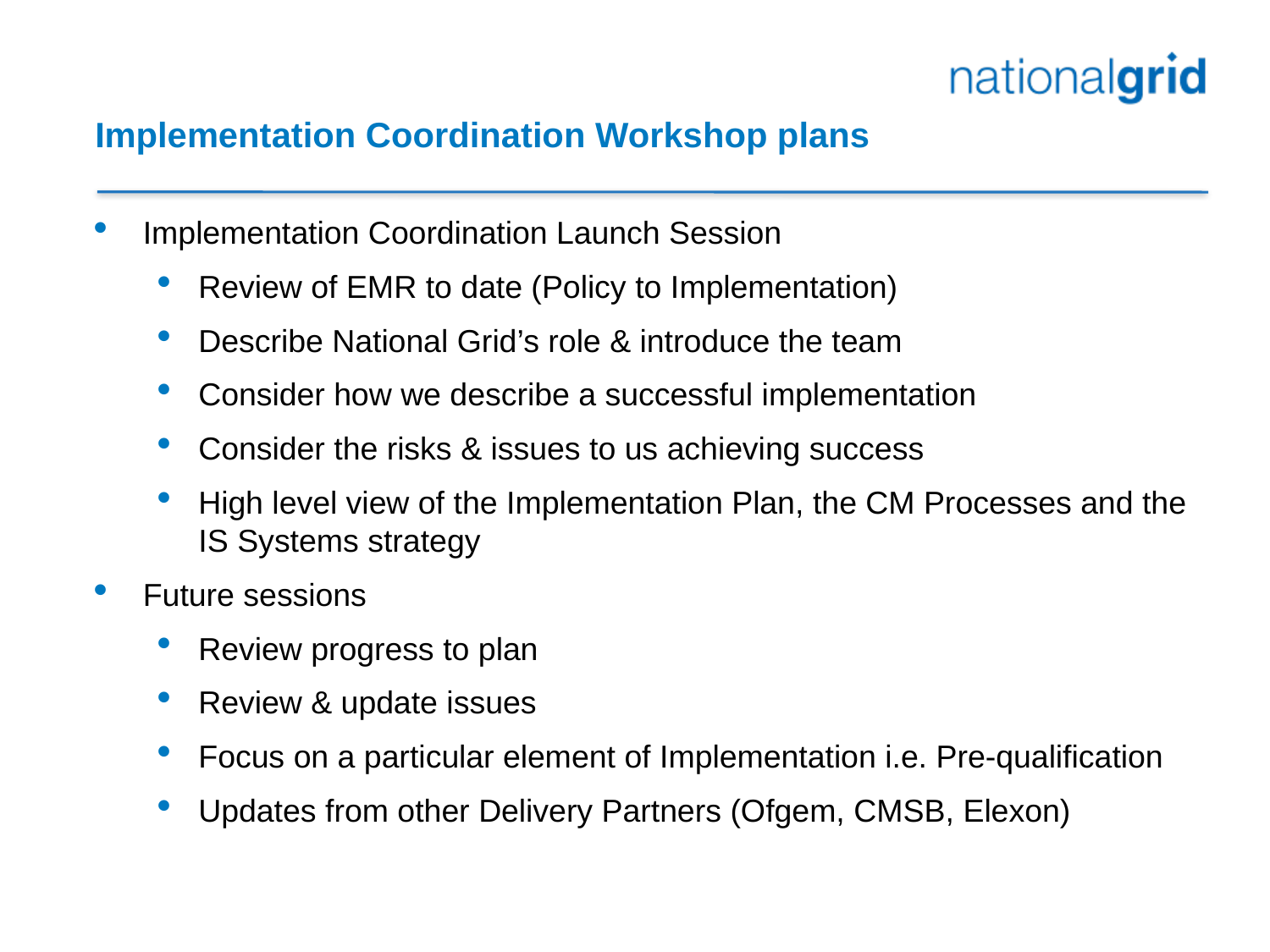

# Implementation Coordination Workshop plans
Implementation Coordination Launch Session
Review of EMR to date (Policy to Implementation)
Describe National Grid’s role & introduce the team
Consider how we describe a successful implementation
Consider the risks & issues to us achieving success
High level view of the Implementation Plan, the CM Processes and the IS Systems strategy
Future sessions
Review progress to plan
Review & update issues
Focus on a particular element of Implementation i.e. Pre-qualification
Updates from other Delivery Partners (Ofgem, CMSB, Elexon)